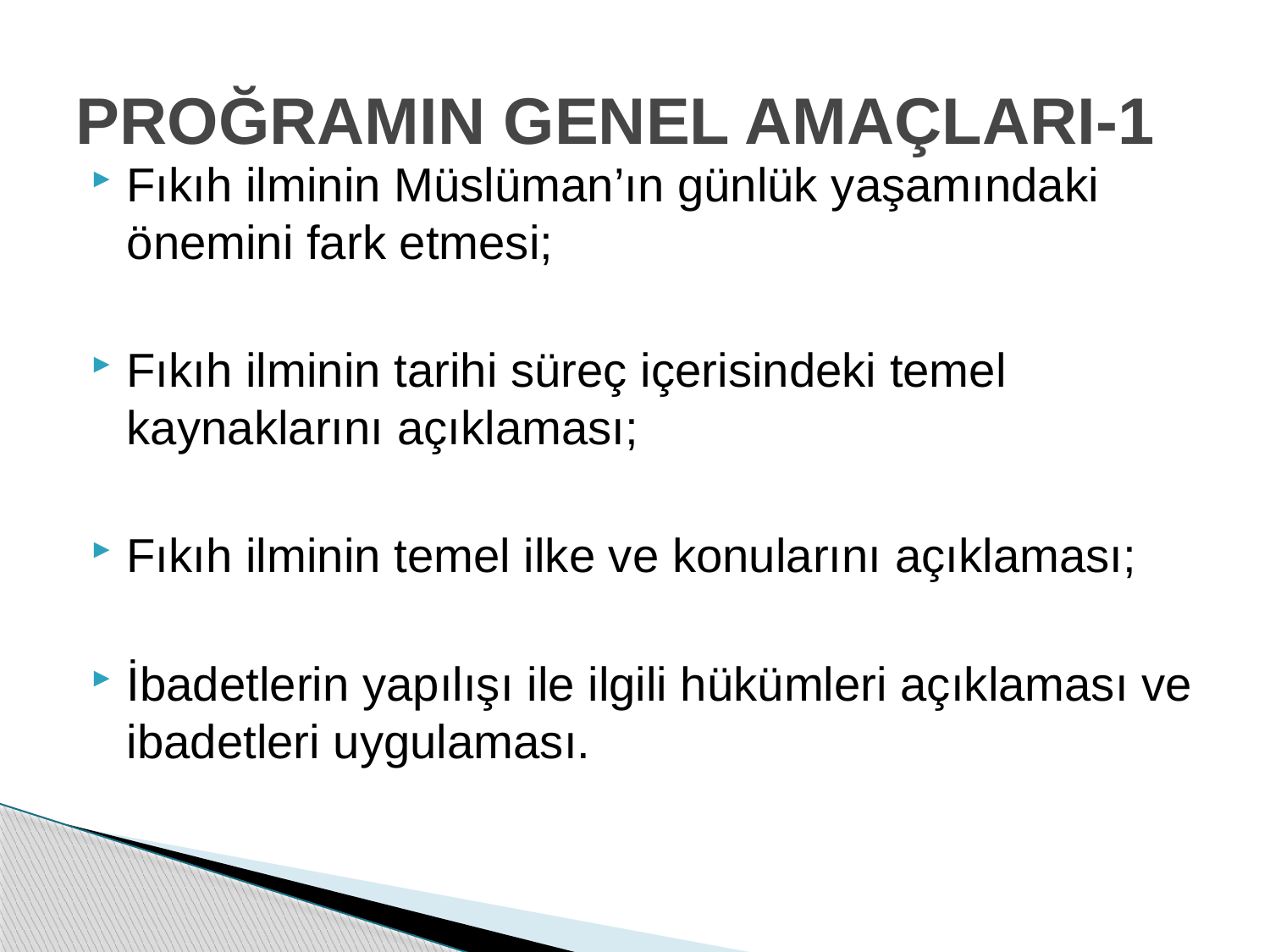

# PROĞRAMIN GENEL AMAÇLARI-1
Fıkıh ilminin Müslüman’ın günlük yaşamındaki önemini fark etmesi;

Fıkıh ilminin tarihi süreç içerisindeki temel kaynaklarını açıklaması;

Fıkıh ilminin temel ilke ve konularını açıklaması;

İbadetlerin yapılışı ile ilgili hükümleri açıklaması ve ibadetleri uygulaması.